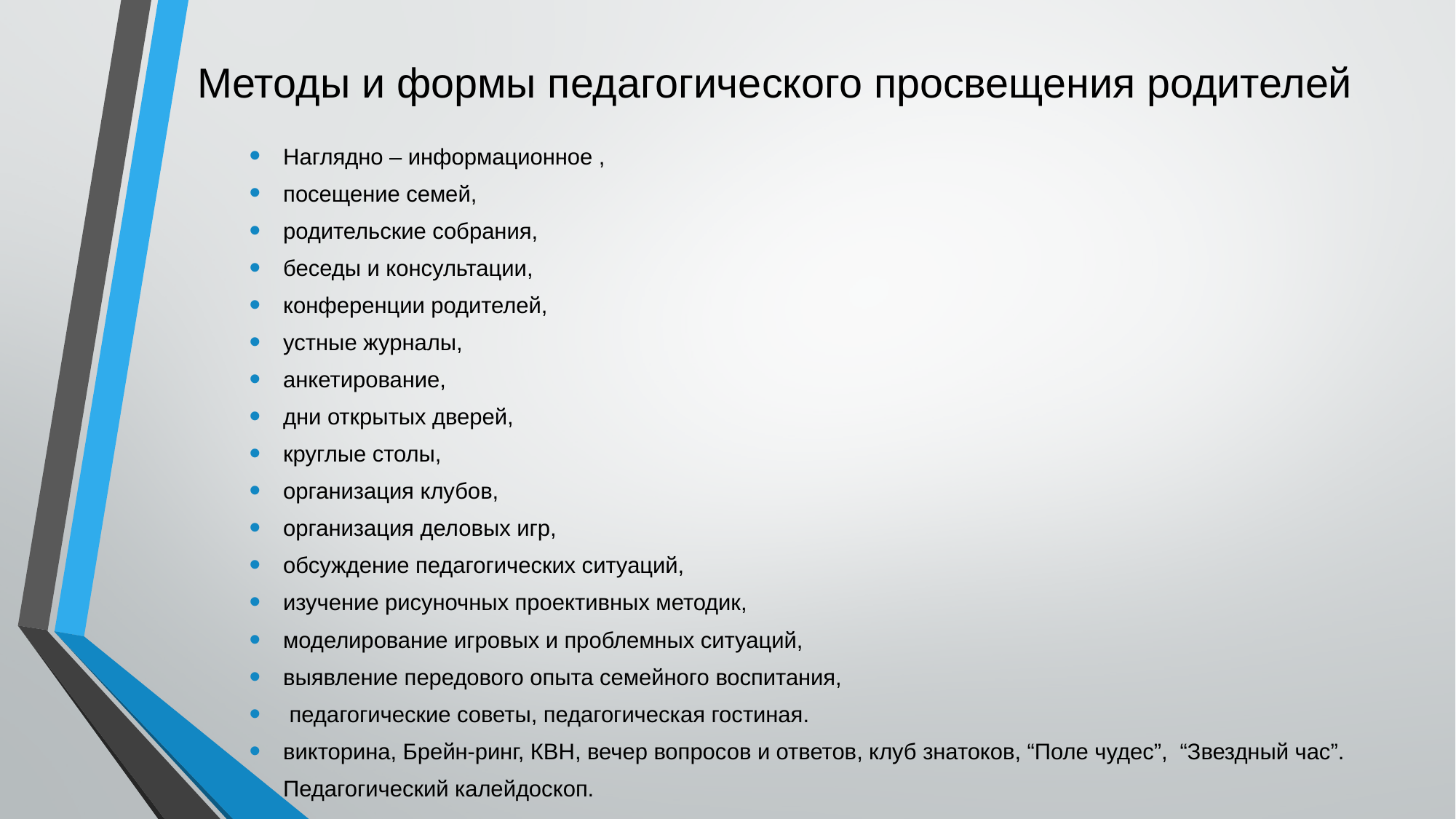

# Методы и формы педагогического просвещения родителей
Наглядно – информационное ,
посещение семей,
родительские собрания,
беседы и консультации,
конференции родителей,
устные журналы,
анкетирование,
дни открытых дверей,
круглые столы,
организация клубов,
организация деловых игр,
обсуждение педагогических ситуаций,
изучение рисуночных проективных методик,
моделирование игровых и проблемных ситуаций,
выявление передового опыта семейного воспитания,
 педагогические советы, педагогическая гостиная.
викторина, Брейн-ринг, КВН, вечер вопросов и ответов, клуб знатоков, “Поле чудес”,  “Звездный час”.
Педагогический калейдоскоп.